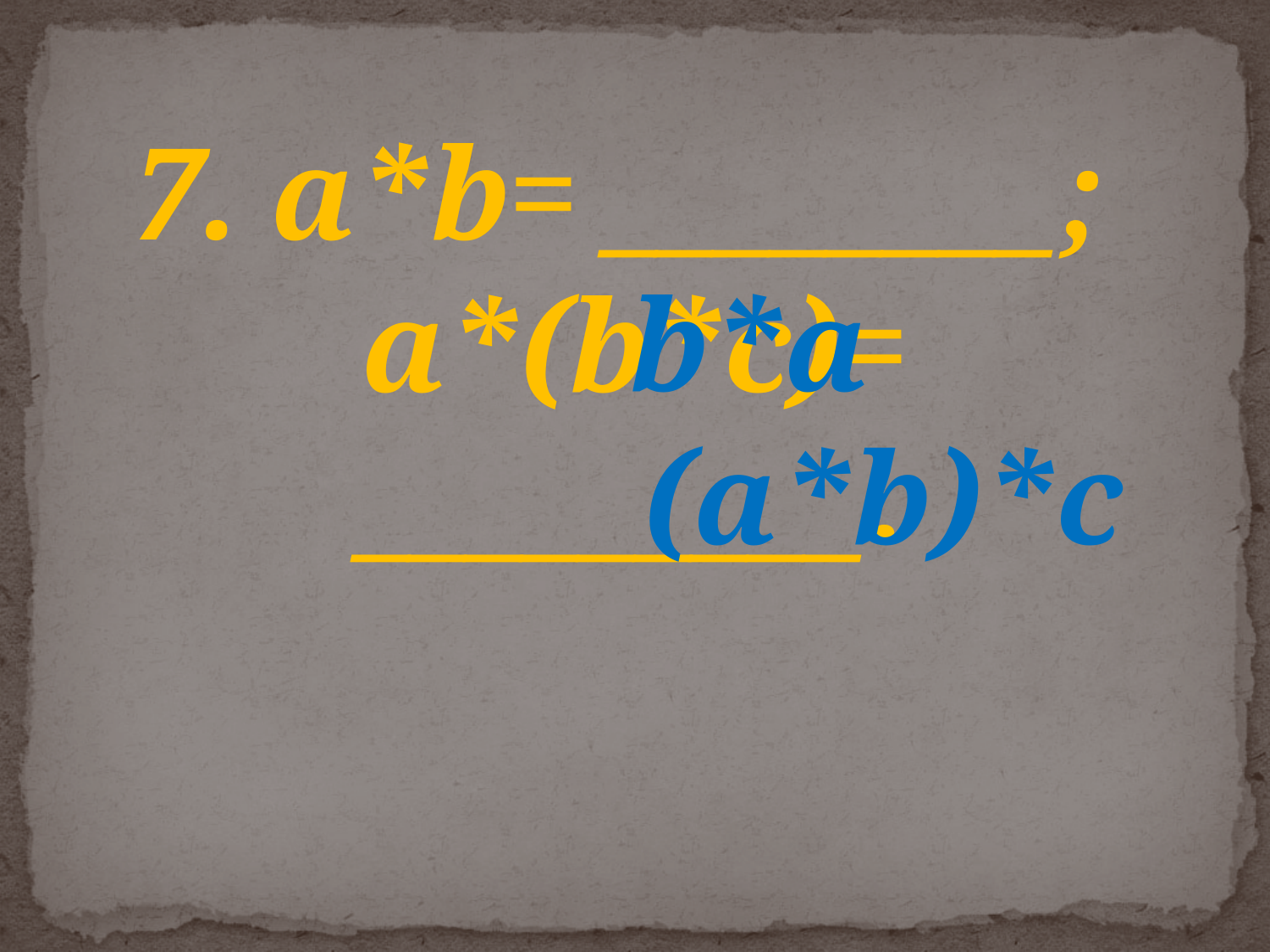

# 7. a*b= ________; a*(b*c)= _________.
b*a
(a*b)*c